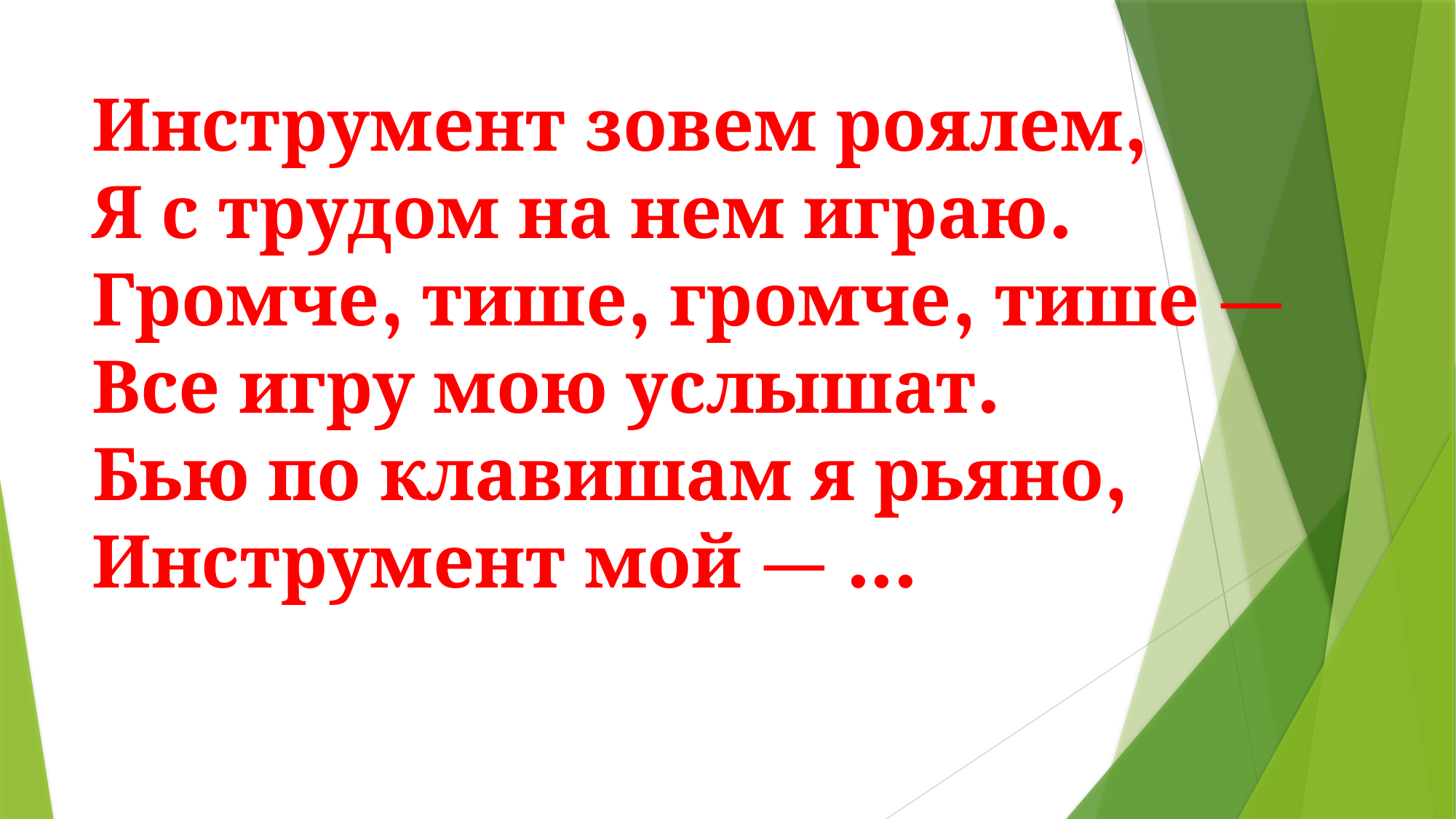

# Инструмент зовем роялем, Я с трудом на нем играю. Громче, тише, громче, тише — Все игру мою услышат. Бью по клавишам я рьяно, Инструмент мой — ...